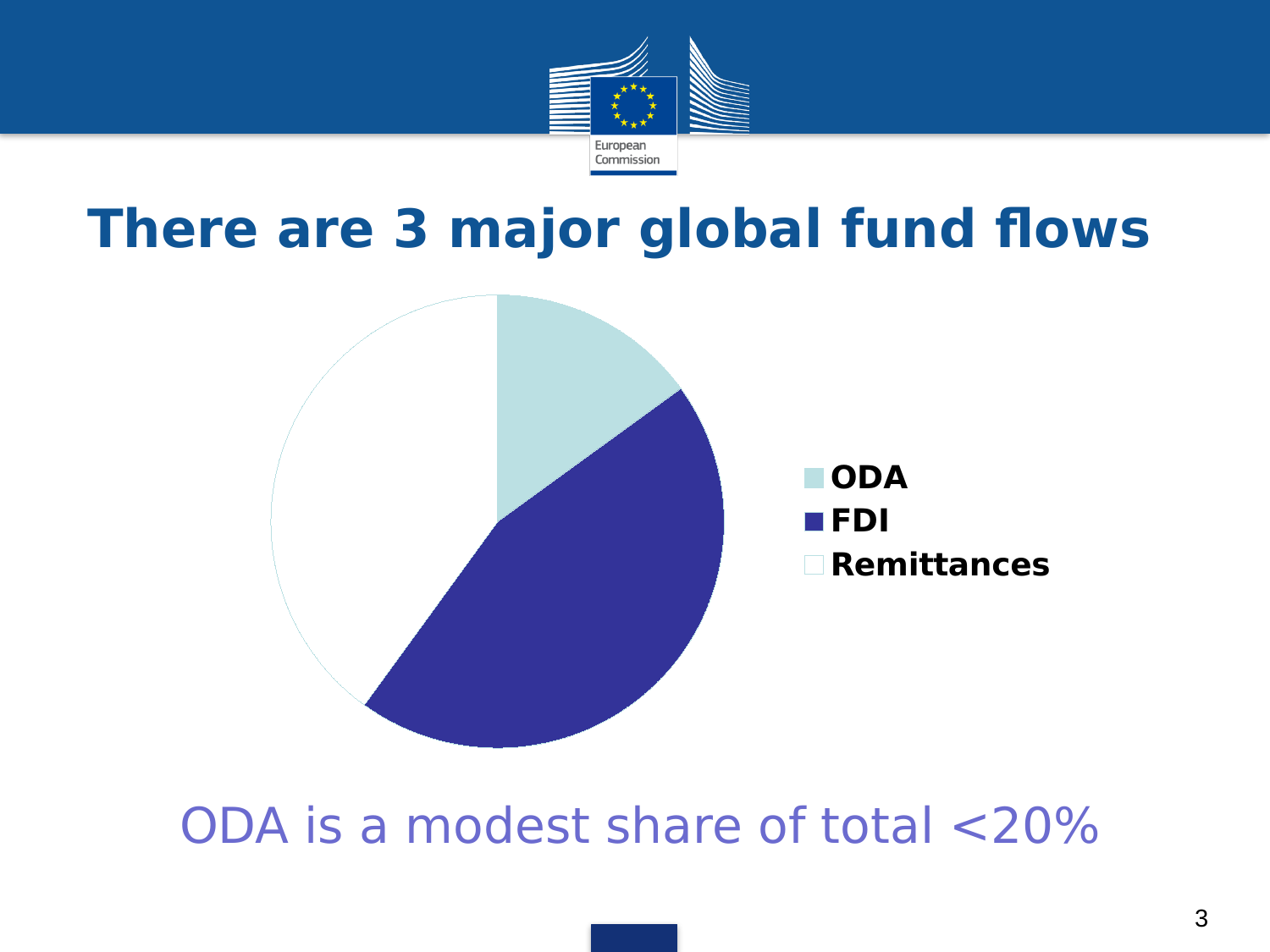

# There are 3 major global fund flows

### Chart

| Category | Column1 |
|---|---|
| ODA | 15.0 |
| FDI | 45.0 |
| Remittances | 40.0 |
ODA is a modest share of total <20%
3